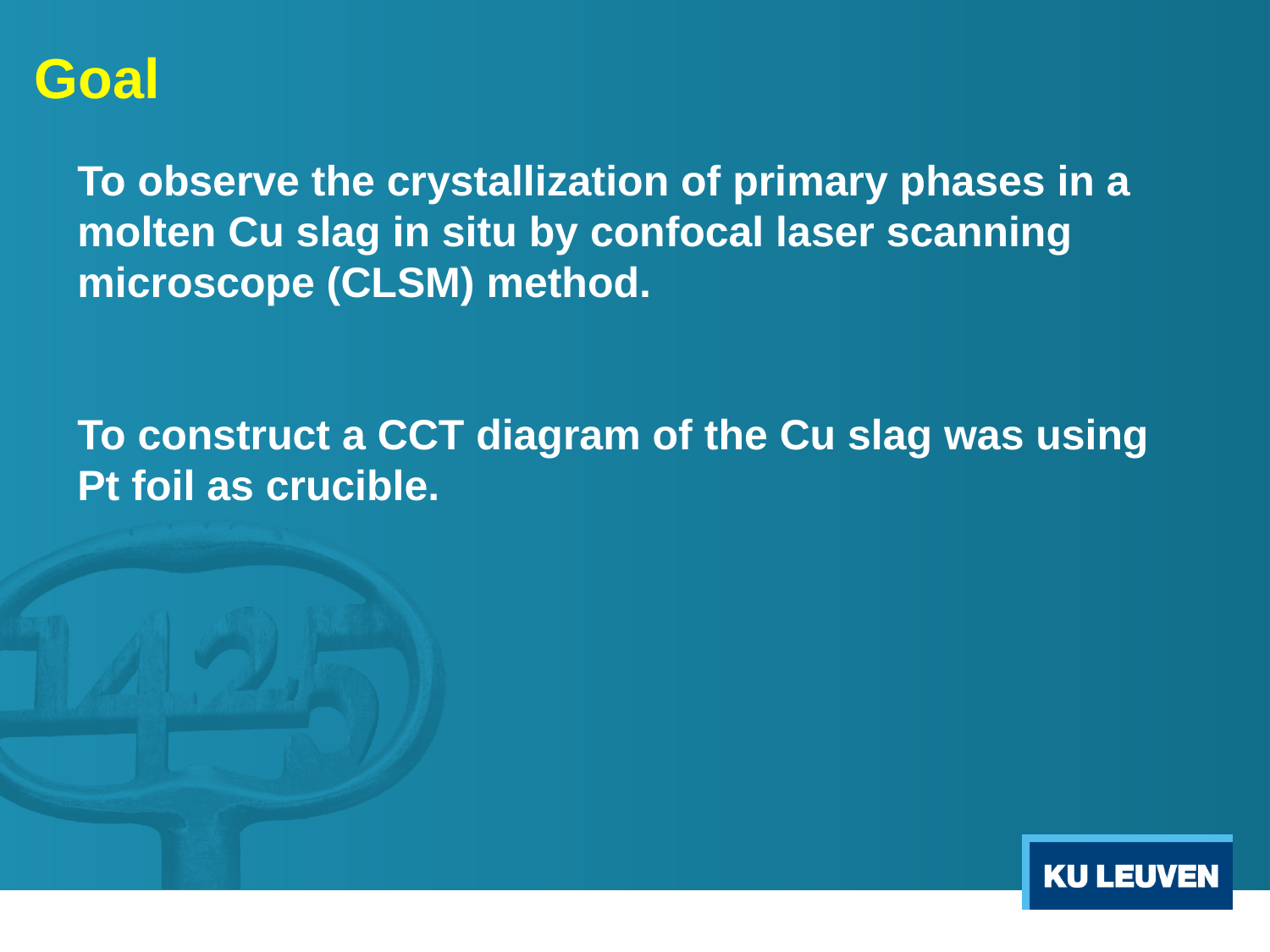

Goal
To observe the crystallization of primary phases in a molten Cu slag in situ by confocal laser scanning microscope (CLSM) method.

To construct a CCT diagram of the Cu slag was using Pt foil as crucible.